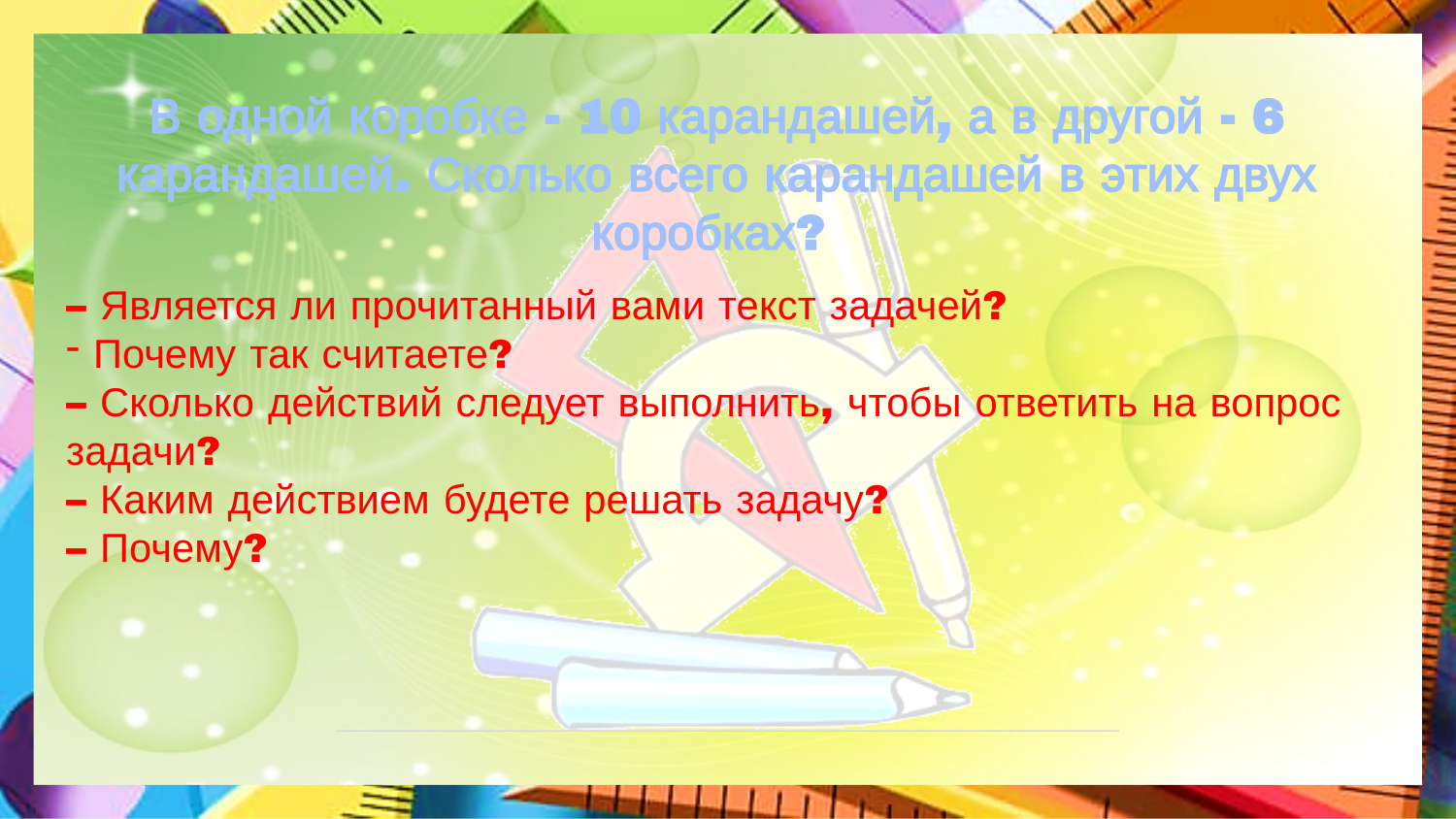

В одной коробке - 10 карандашей, а в другой - 6 карандашей. Сколько всего карандашей в этих двух коробках?
– Является ли прочитанный вами текст задачей?
 Почему так считаете?
– Сколько действий следует выполнить, чтобы ответить на вопрос задачи?
– Каким действием будете решать задачу?
– Почему?